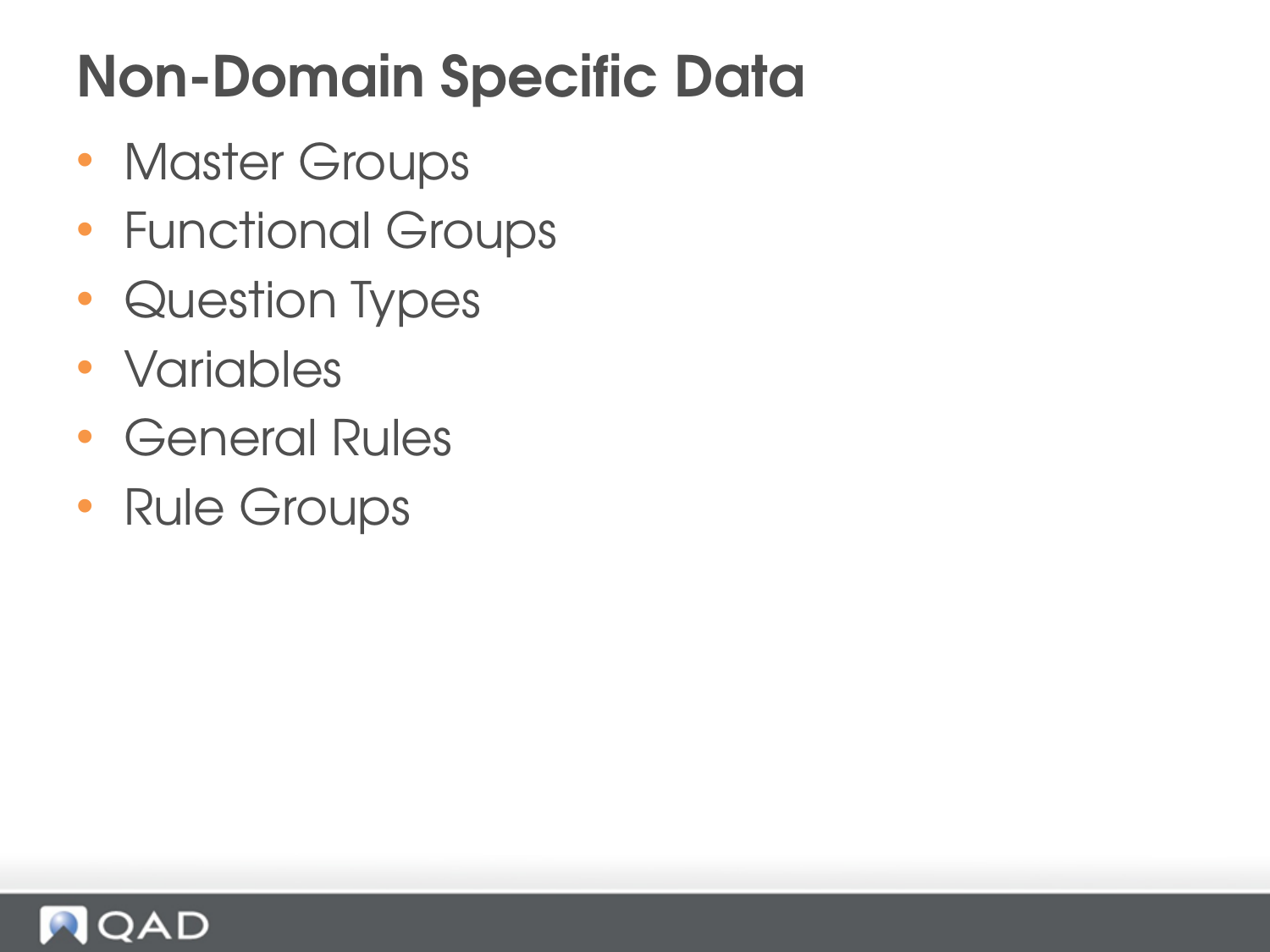

# Non-Domain Specific Data
Master Groups
Functional Groups
Question Types
Variables
General Rules
Rule Groups